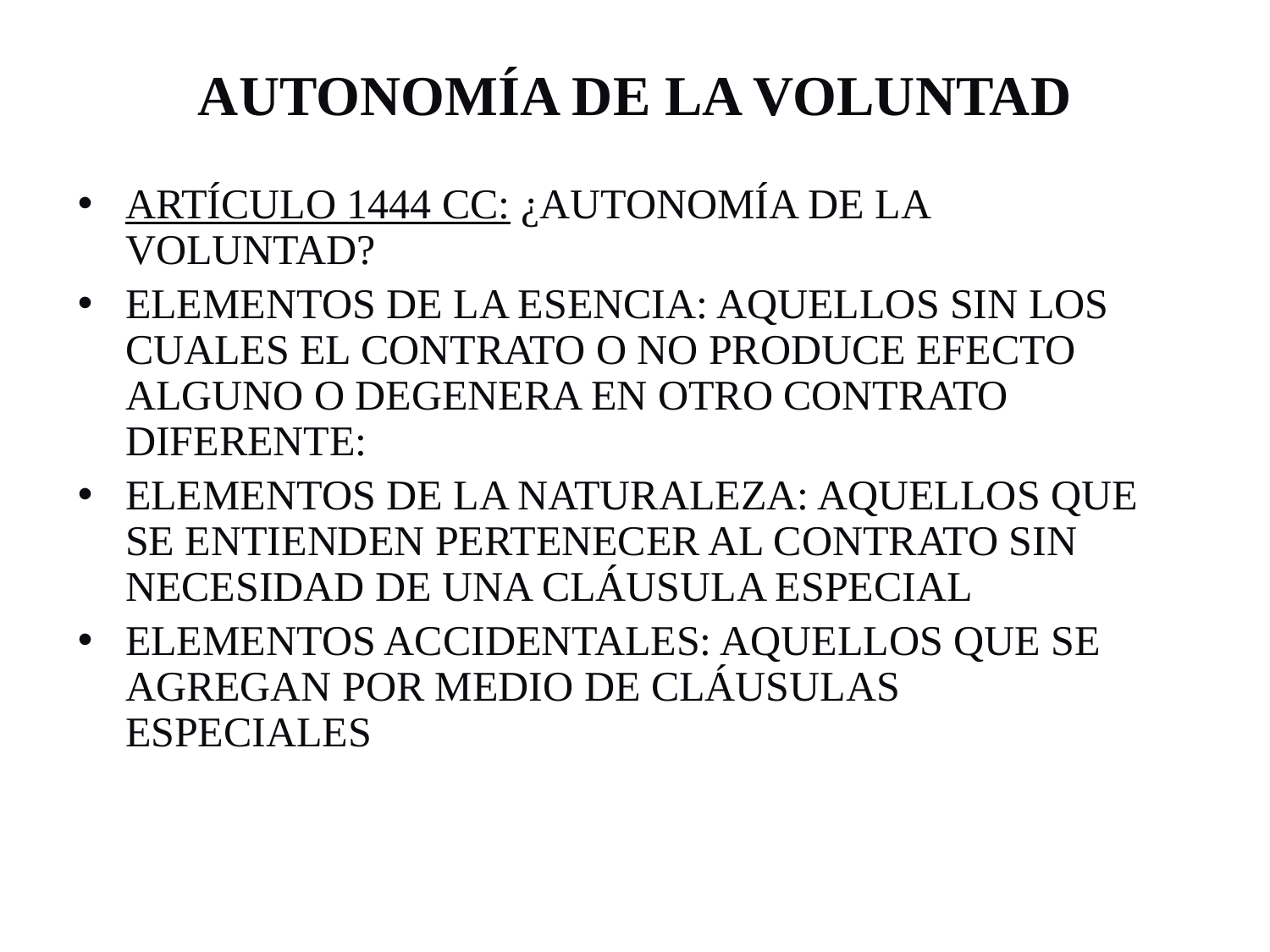

AUTONOMÍA DE LA VOLUNTAD
ARTÍCULO 1444 CC: ¿AUTONOMÍA DE LA VOLUNTAD?
ELEMENTOS DE LA ESENCIA: AQUELLOS SIN LOS CUALES EL CONTRATO O NO PRODUCE EFECTO ALGUNO O DEGENERA EN OTRO CONTRATO DIFERENTE:
ELEMENTOS DE LA NATURALEZA: AQUELLOS QUE SE ENTIENDEN PERTENECER AL CONTRATO SIN NECESIDAD DE UNA CLÁUSULA ESPECIAL
ELEMENTOS ACCIDENTALES: AQUELLOS QUE SE AGREGAN POR MEDIO DE CLÁUSULAS ESPECIALES